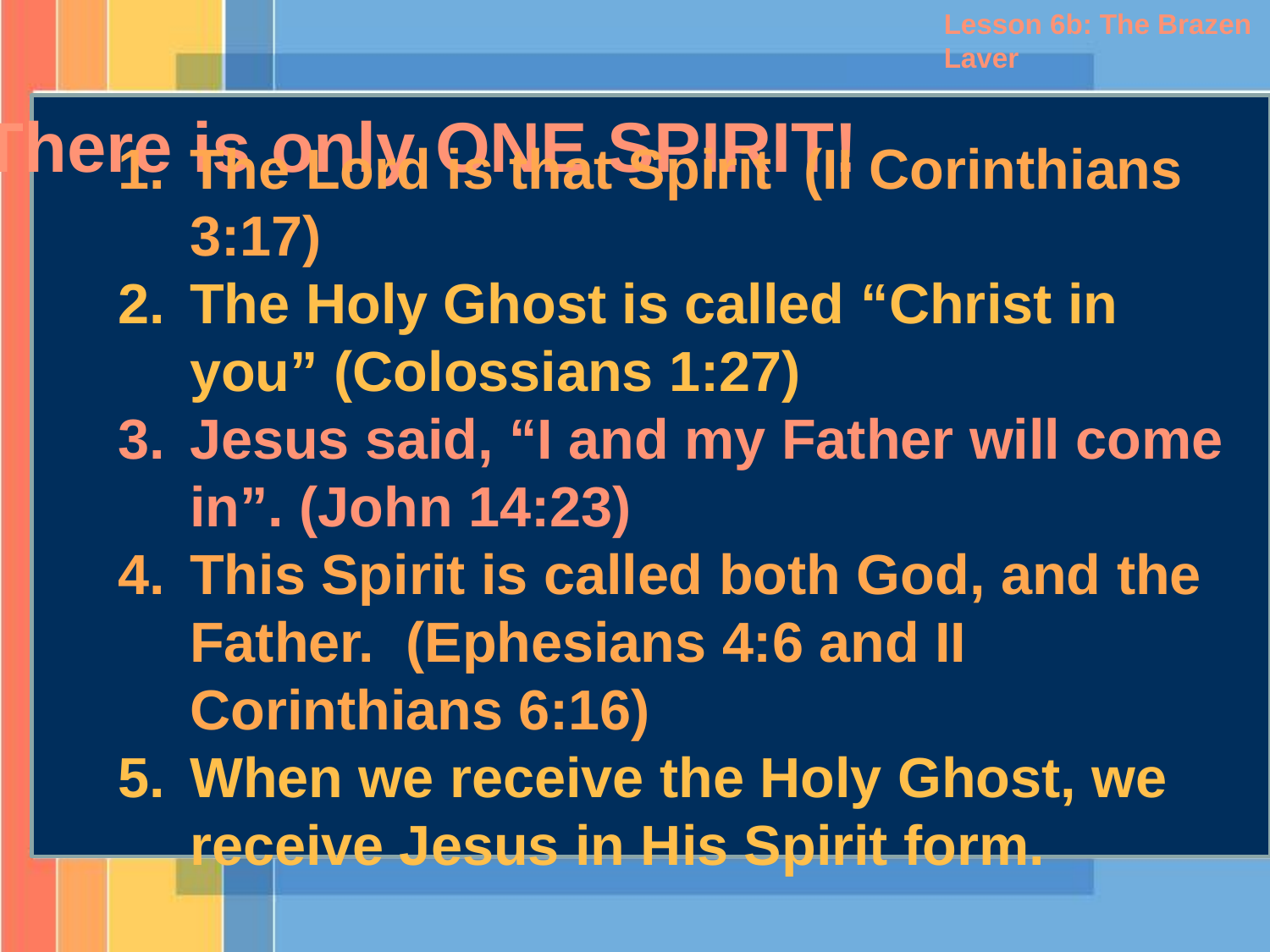

Lesson 6b: The Brazen Laver

There is only ONE SPIRIT!
The Lord is that Spirit  (II Corinthians 3:17)
The Holy Ghost is called “Christ in you” (Colossians 1:27)
Jesus said, “I and my Father will come in”. (John 14:23)
This Spirit is called both God, and the Father.  (Ephesians 4:6 and II Corinthians 6:16)
When we receive the Holy Ghost, we receive Jesus in His Spirit form.